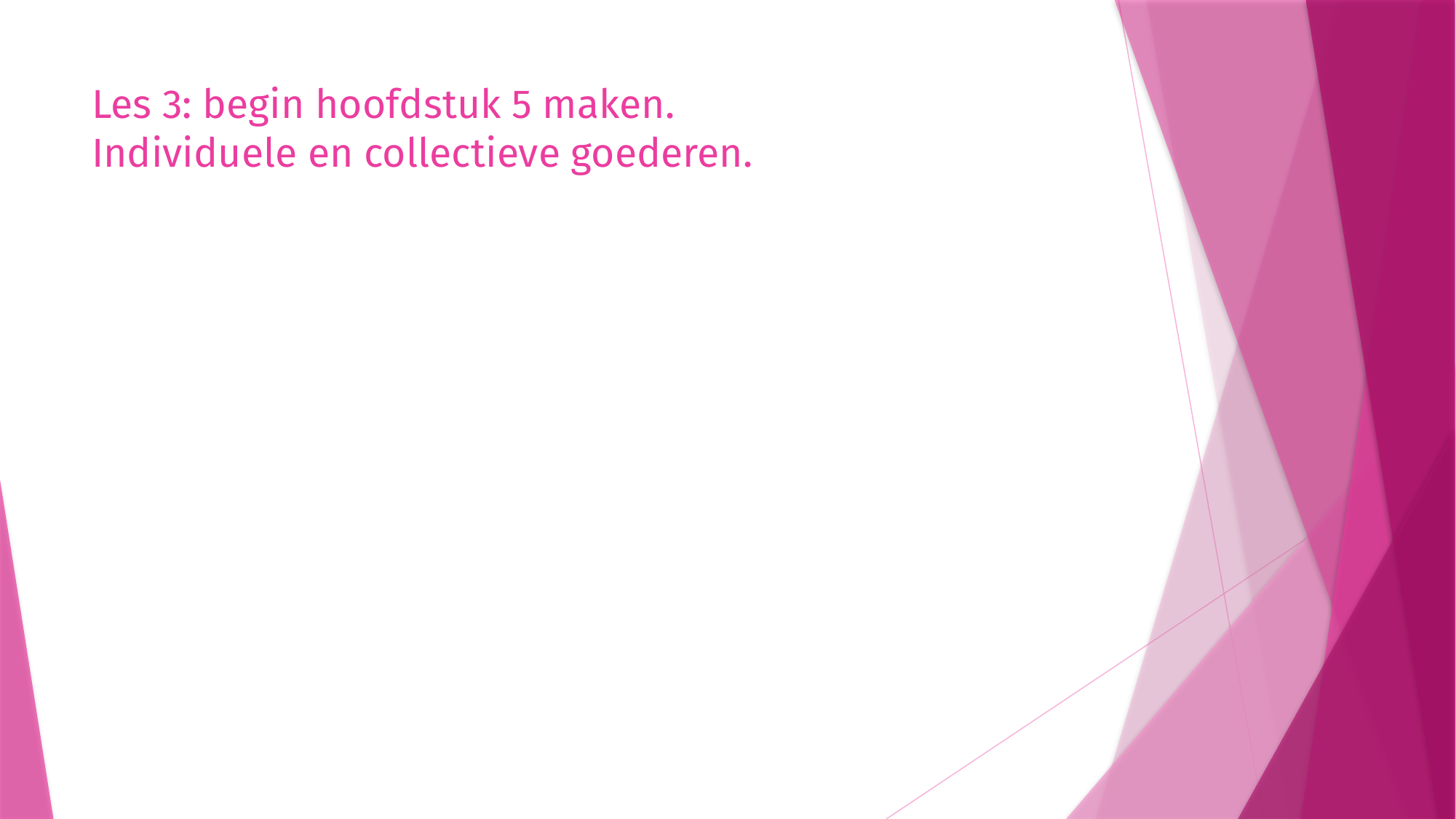

# Les 3: begin hoofdstuk 5 maken. Individuele en collectieve goederen.